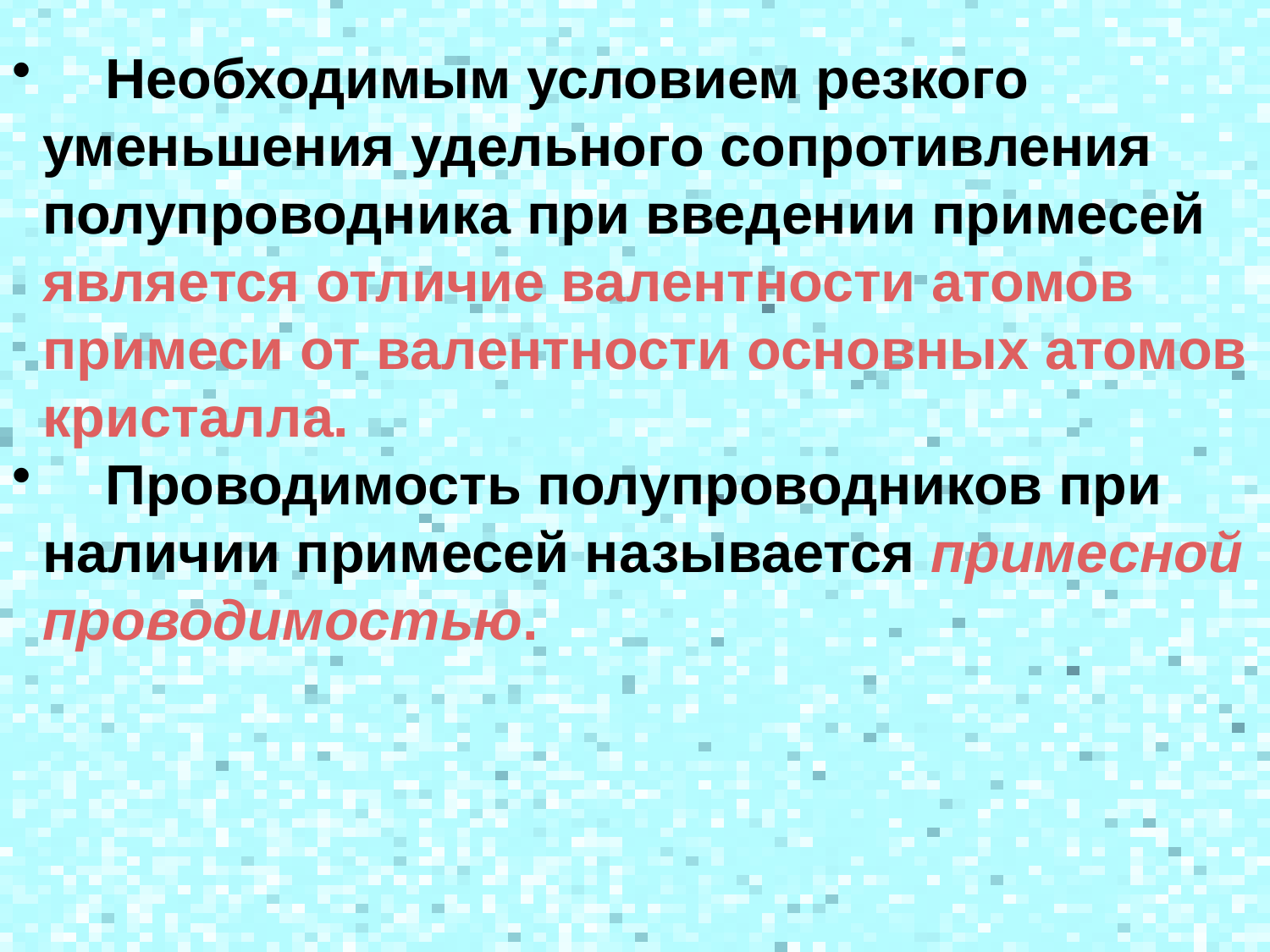

Необходимым условием резкого уменьшения удельного сопротивления полупроводника при введении примесей является отличие валентности атомов примеси от валентности основных атомов кристалла.
    Проводимость полупроводников при наличии примесей называется примесной проводимостью.